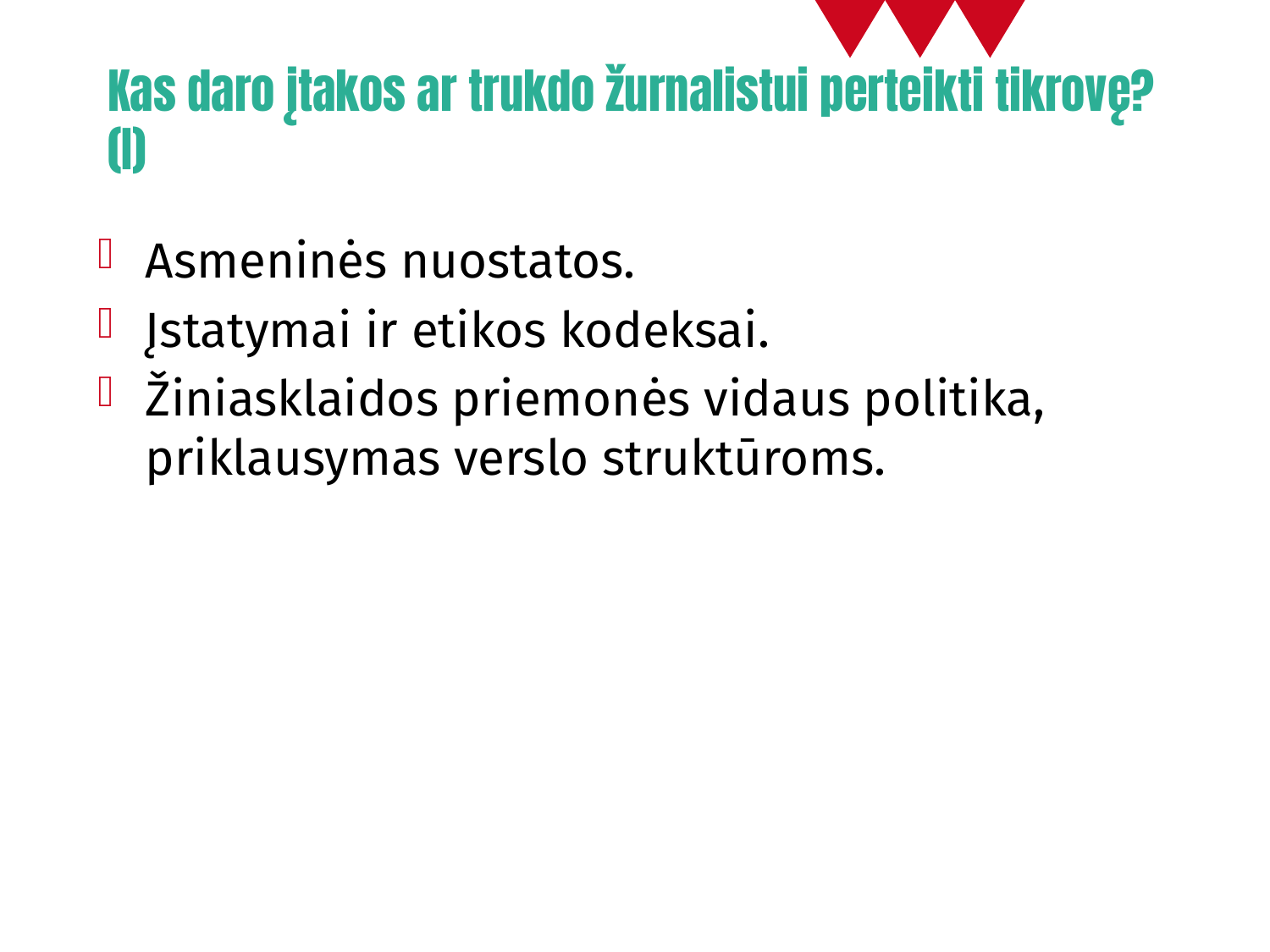

# Kas daro įtakos ar trukdo žurnalistui perteikti tikrovę? (I)
Asmeninės nuostatos.
Įstatymai ir etikos kodeksai.
Žiniasklaidos priemonės vidaus politika, priklausymas verslo struktūroms.